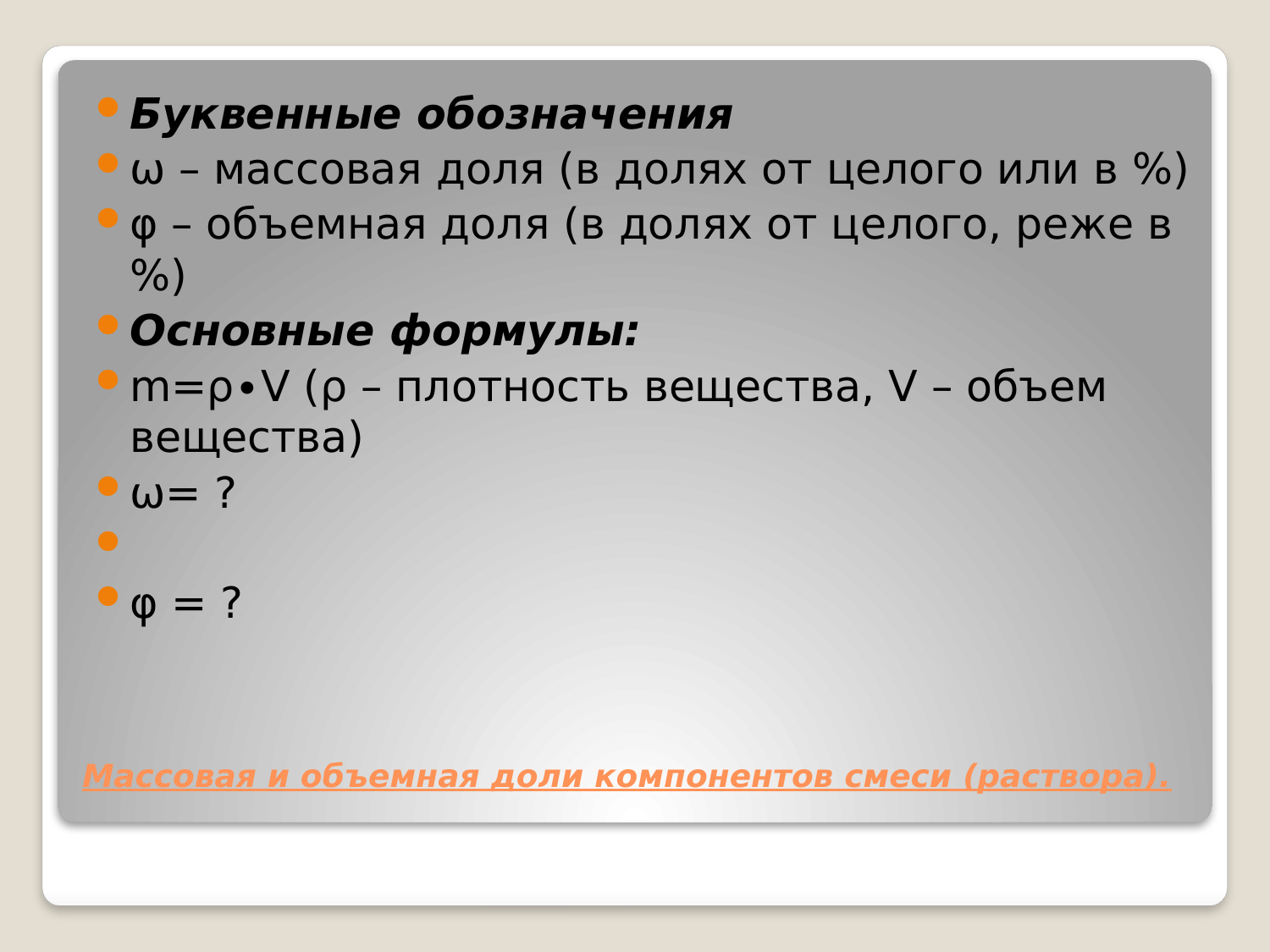

Буквенные обозначения
ω – массовая доля (в долях от целого или в %)
φ – объемная доля (в долях от целого, реже в %)
Основные формулы:
m=ρ∙V (ρ – плотность вещества, V – объем вещества)
ω= ?

φ = ?

# Массовая и объемная доли компонентов смеси (раствора).